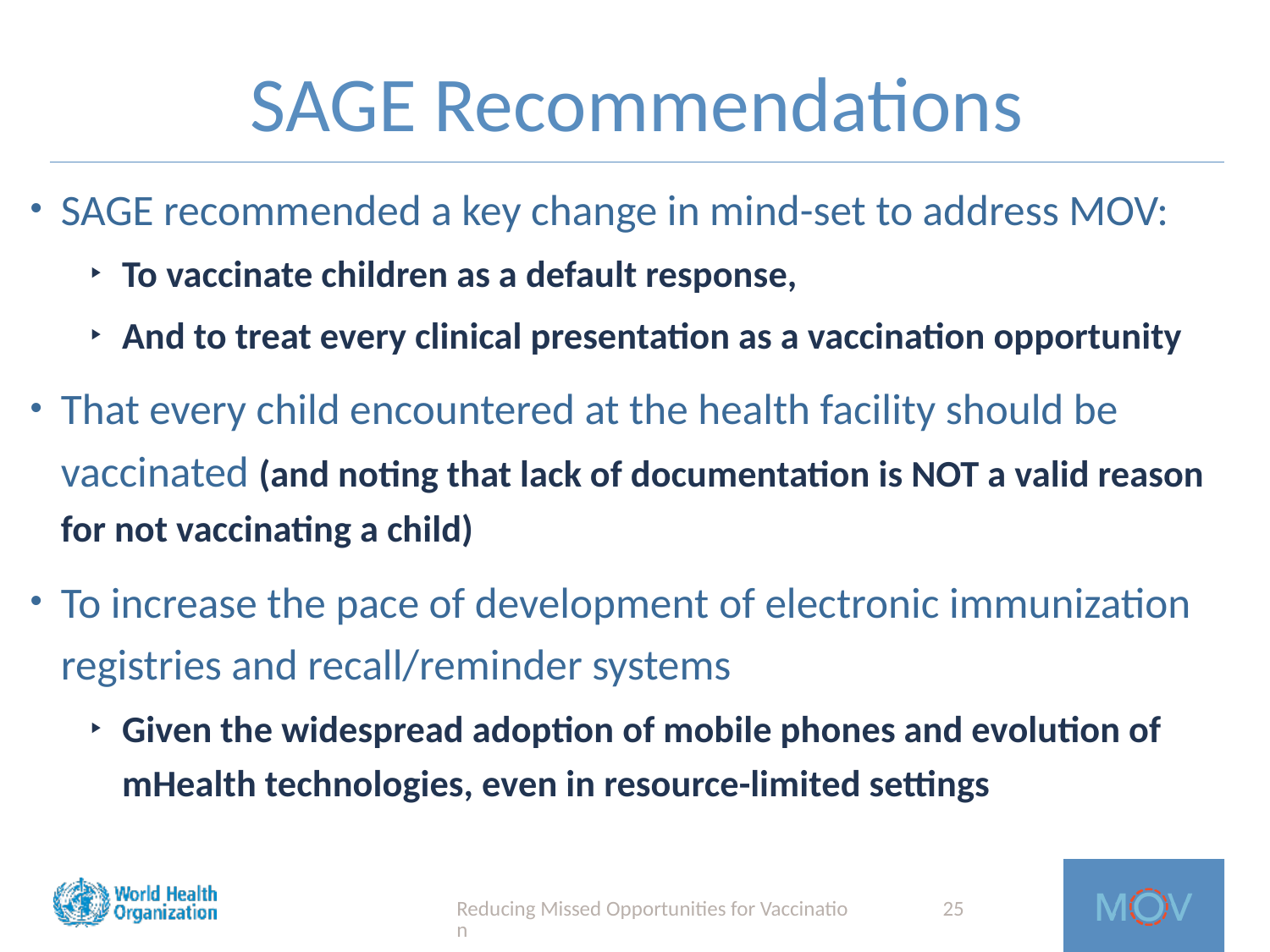

# SAGE Recommendations
SAGE recommended a key change in mind-set to address MOV:
To vaccinate children as a default response,
And to treat every clinical presentation as a vaccination opportunity
That every child encountered at the health facility should be vaccinated (and noting that lack of documentation is NOT a valid reason for not vaccinating a child)
To increase the pace of development of electronic immunization registries and recall/reminder systems
Given the widespread adoption of mobile phones and evolution of mHealth technologies, even in resource-limited settings

Reducing Missed Opportunities for Vaccination
25